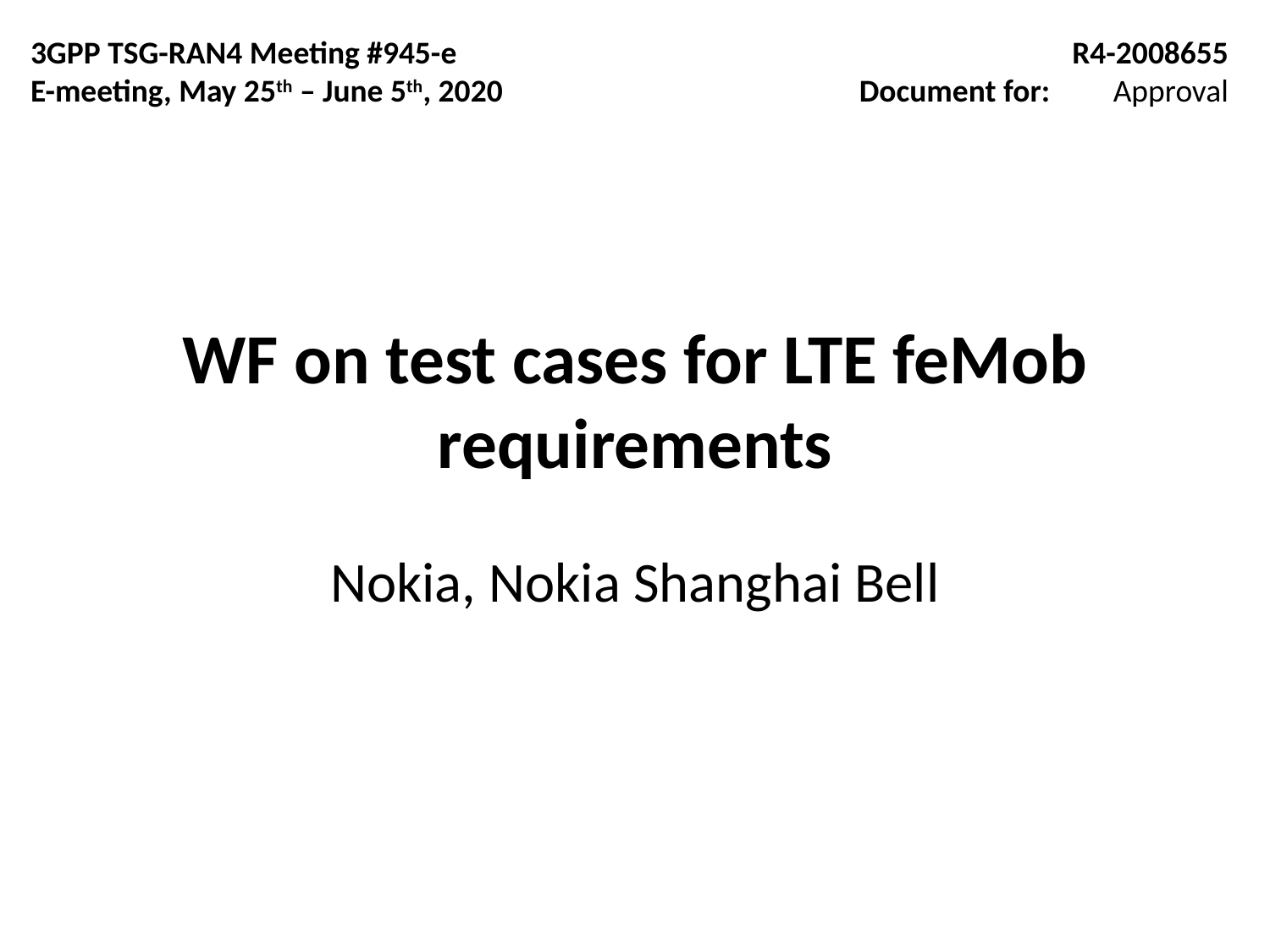

3GPP TSG-RAN4 Meeting #945-e
E-meeting, May 25th – June 5th, 2020
R4-2008655
Document for:	Approval
# WF on test cases for LTE feMob requirements
Nokia, Nokia Shanghai Bell